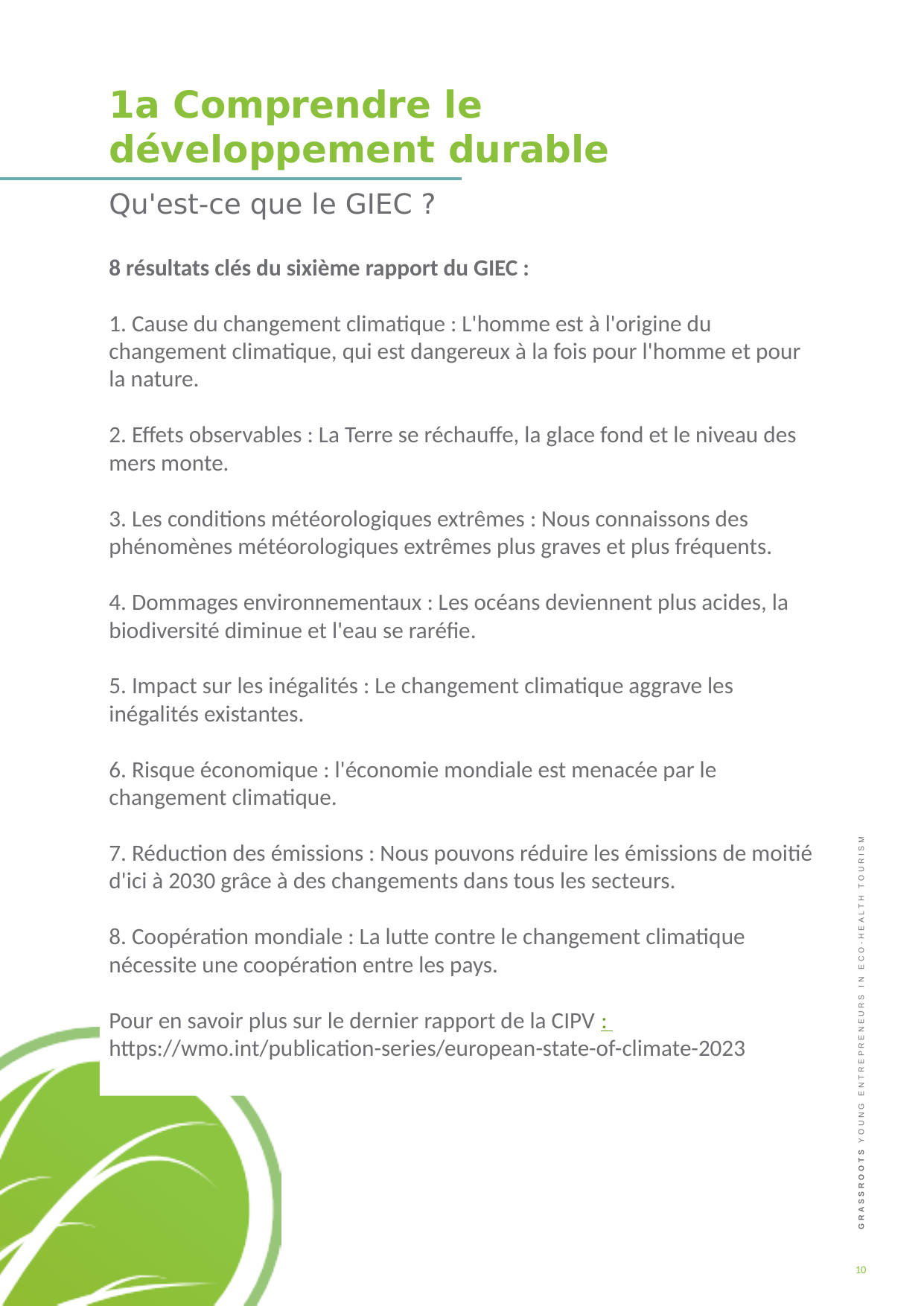

1a Comprendre le développement durable
Qu'est-ce que le GIEC ?
8 résultats clés du sixième rapport du GIEC :

1. Cause du changement climatique : L'homme est à l'origine du changement climatique, qui est dangereux à la fois pour l'homme et pour la nature.

2. Effets observables : La Terre se réchauffe, la glace fond et le niveau des mers monte.

3. Les conditions météorologiques extrêmes : Nous connaissons des phénomènes météorologiques extrêmes plus graves et plus fréquents.

4. Dommages environnementaux : Les océans deviennent plus acides, la biodiversité diminue et l'eau se raréfie.

5. Impact sur les inégalités : Le changement climatique aggrave les inégalités existantes.

6. Risque économique : l'économie mondiale est menacée par le changement climatique.

7. Réduction des émissions : Nous pouvons réduire les émissions de moitié d'ici à 2030 grâce à des changements dans tous les secteurs.

8. Coopération mondiale : La lutte contre le changement climatique nécessite une coopération entre les pays.

Pour en savoir plus sur le dernier rapport de la CIPV : https://wmo.int/publication-series/european-state-of-climate-2023

10